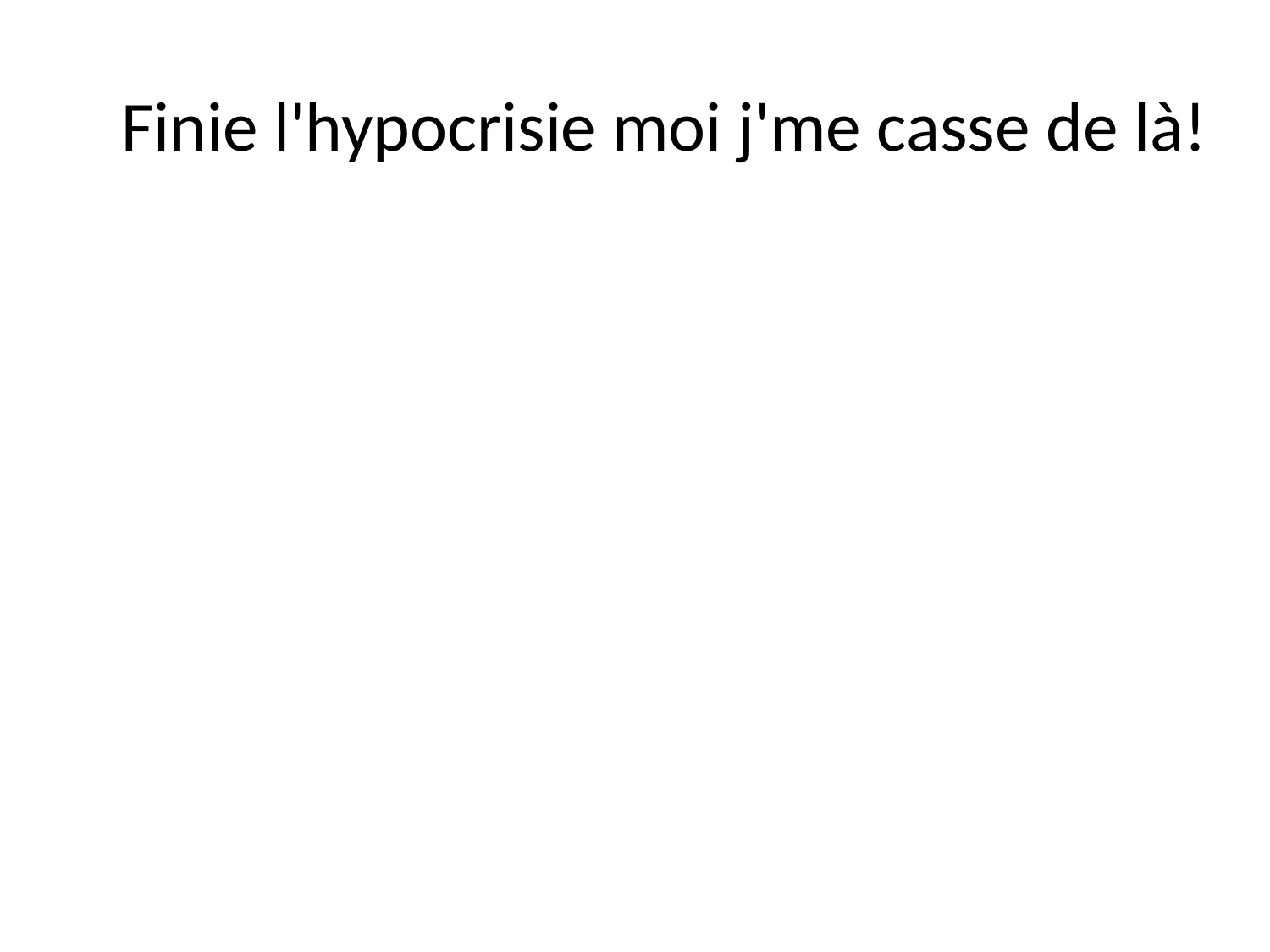

Finie l'hypocrisie moi j'me casse de là!